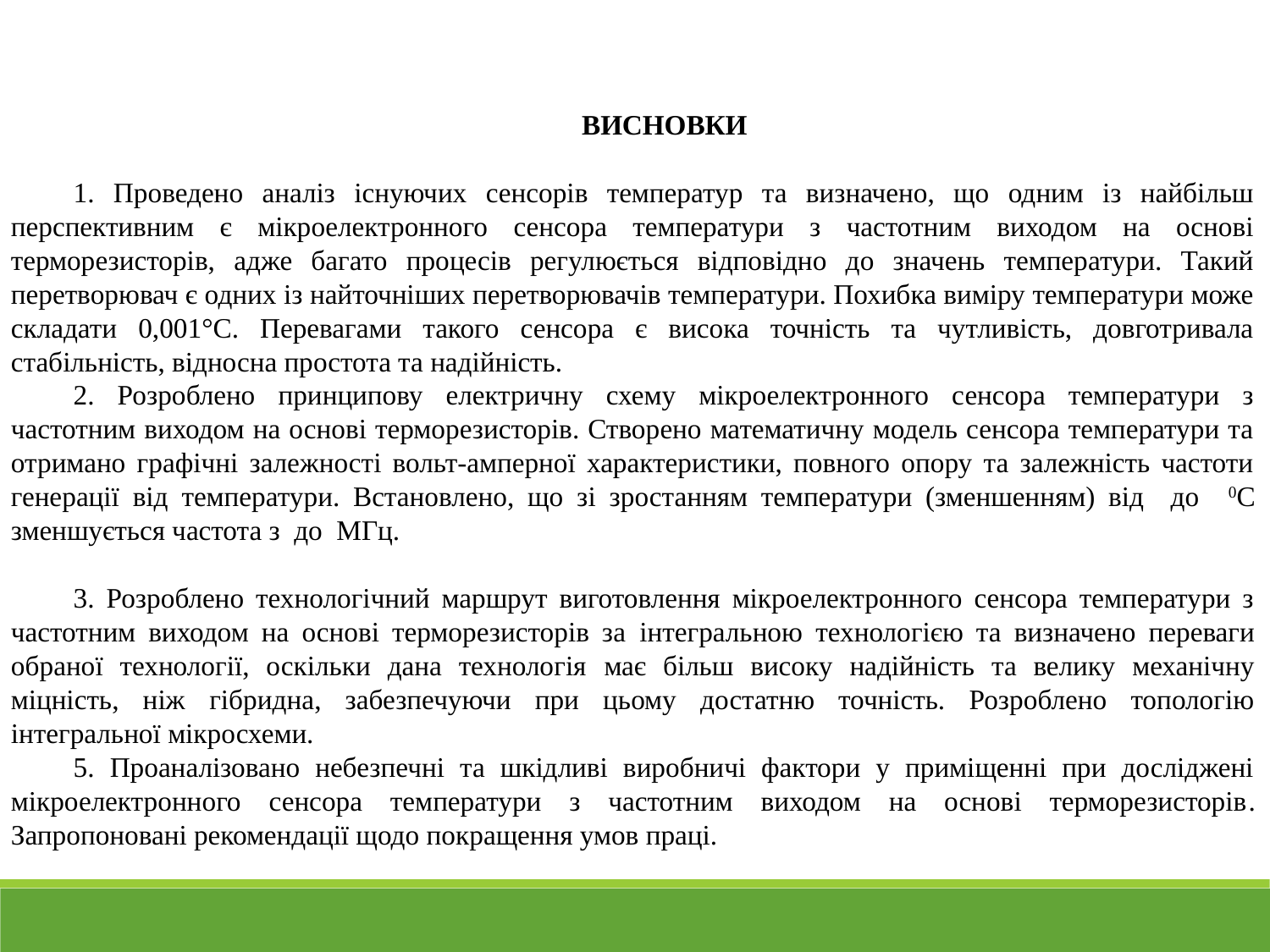

ВИСНОВКИ

1. Проведено аналіз існуючих сенсорів температур та визначено, що одним із найбільш перспективним є мікроелектронного сенсора температури з частотним виходом на основі терморезисторів, адже багато процесів регулюється відповідно до значень температури. Такий перетворювач є одних із найточніших перетворювачів температури. Похибка виміру температури може складати 0,001°С. Перевагами такого сенсора є висока точність та чутливість, довготривала стабільність, відносна простота та надійність.
2. Розроблено принципову електричну схему мікроелектронного сенсора температури з частотним виходом на основі терморезисторів. Створено математичну модель сенсора температури та отримано графічні залежності вольт-амперної характеристики, повного опору та залежність частоти генерації від температури. Встановлено, що зі зростанням температури (зменшенням) від  до  0С зменшується частота з  до  МГц.

3. Розроблено технологічний маршрут виготовлення мікроелектронного сенсора температури з частотним виходом на основі терморезисторів за інтегральною технологією та визначено переваги обраної технології, оскільки дана технологія має більш високу надійність та велику механічну міцність, ніж гібридна, забезпечуючи при цьому достатню точність. Розроблено топологію інтегральної мікросхеми.
5. Проаналізовано небезпечні та шкідливі виробничі фактори у приміщенні при досліджені мікроелектронного сенсора температури з частотним виходом на основі терморезисторів. Запропоновані рекомендації щодо покращення умов праці.